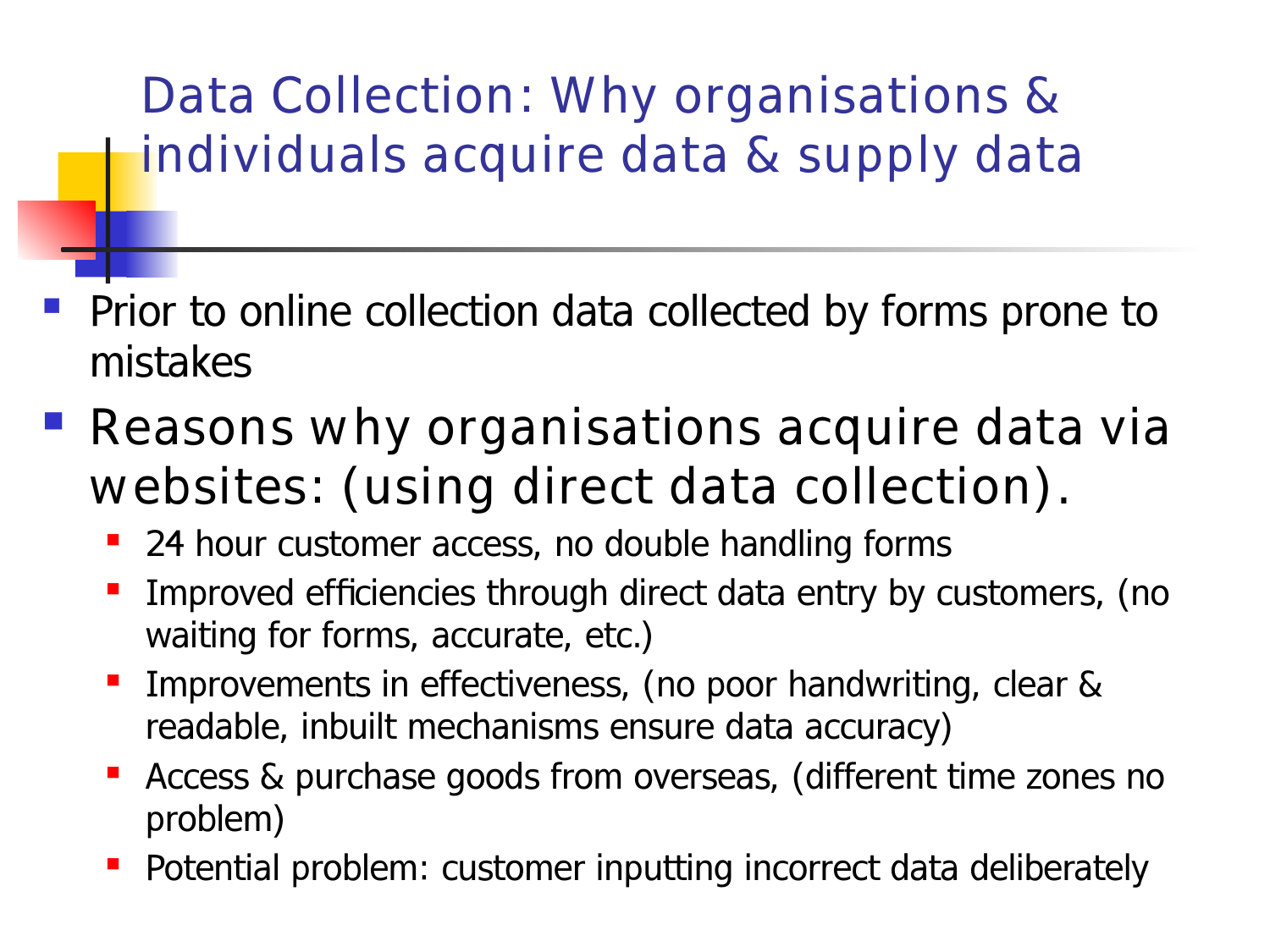

# Data Collection: Why organisations & individuals acquire data & supply data
Prior to online collection data collected by forms prone to mistakes
Reasons why organisations acquire data via websites: (using direct data collection).
24 hour customer access, no double handling forms
Improved efficiencies through direct data entry by customers, (no waiting for forms, accurate, etc.)
Improvements in effectiveness, (no poor handwriting, clear & readable, inbuilt mechanisms ensure data accuracy)
Access & purchase goods from overseas, (different time zones no problem)
Potential problem: customer inputting incorrect data deliberately